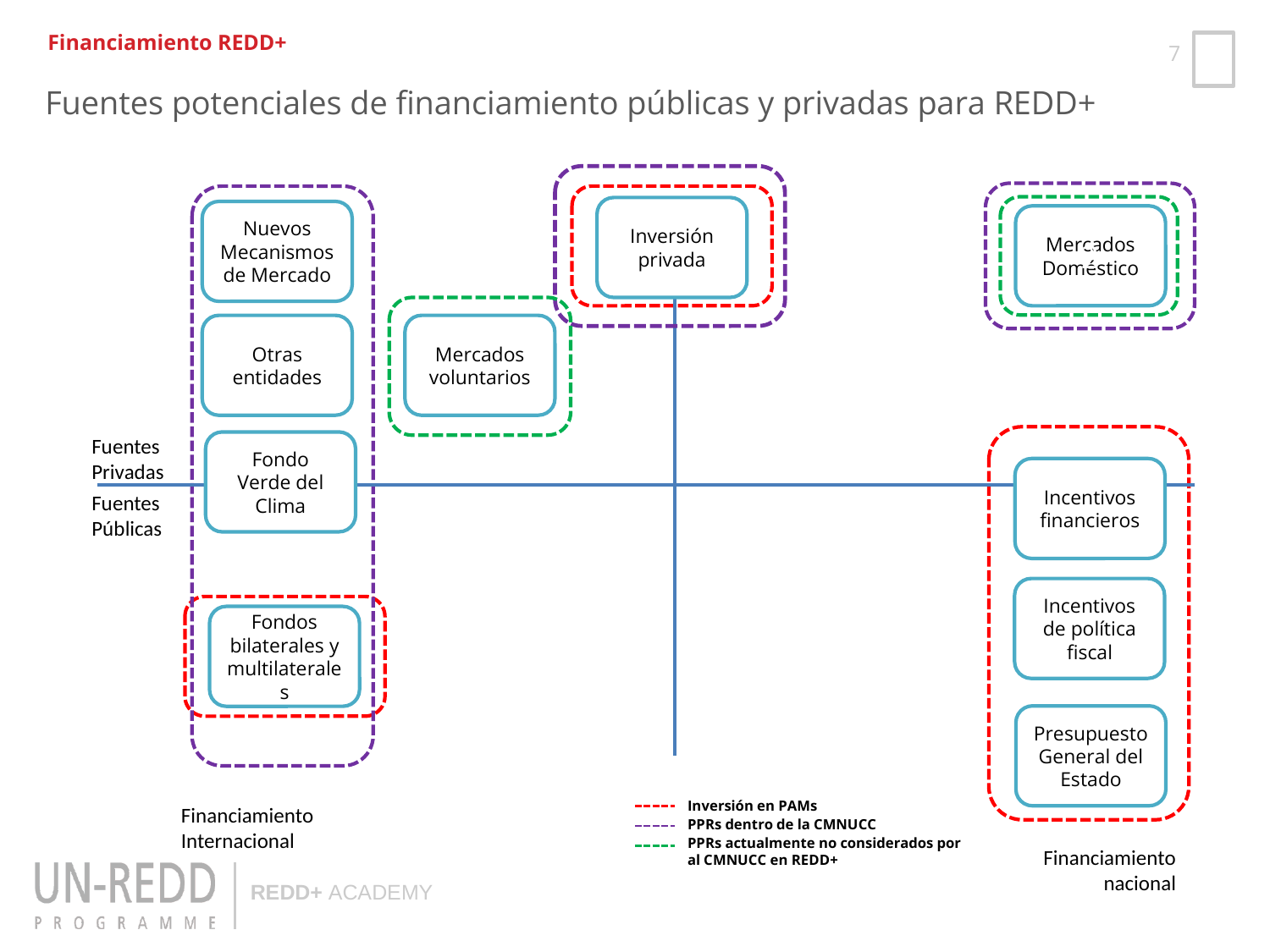

Financiamiento REDD+
Fuentes potenciales de financiamiento públicas y privadas para REDD+

2

Inversión privada
Nuevos Mecanismos de Mercado
Mercados Doméstico

Otras entidades
Mercados voluntarios
Fuentes Privadas

Fondo Verde del Clima
Incentivos financieros
Fuentes Públicas
Incentivos de política fiscal

Fondos bilaterales y multilaterales
Presupuesto General del Estado
Inversión en PAMs
PPRs dentro de la CMNUCC
PPRs actualmente no considerados por al CMNUCC en REDD+
Financiamiento Internacional
Financiamiento nacional